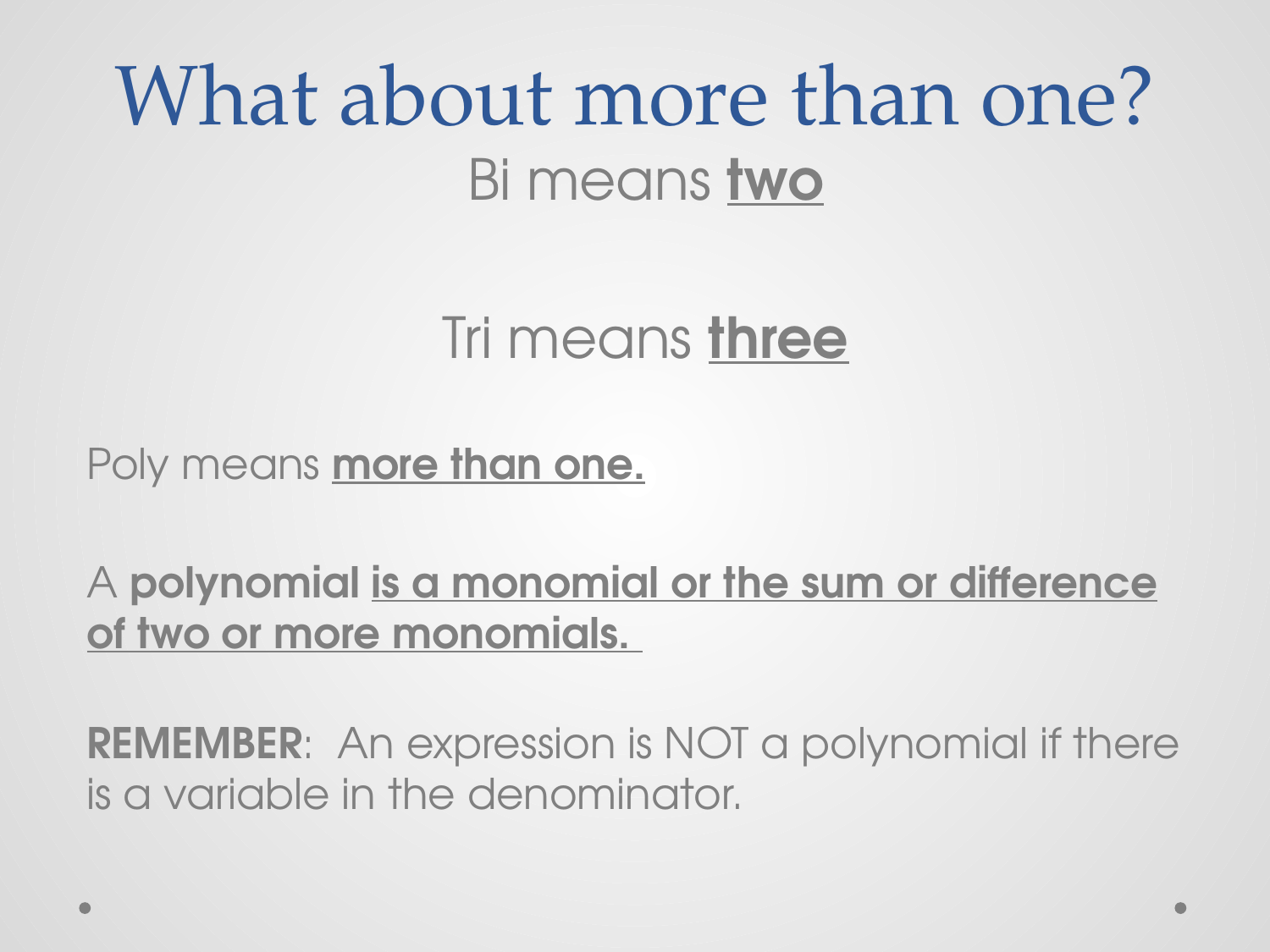

# What about more than one?
Bi means two

Tri means three

Poly means more than one.

A polynomial is a monomial or the sum or difference of two or more monomials.
REMEMBER:  An expression is NOT a polynomial if there is a variable in the denominator.